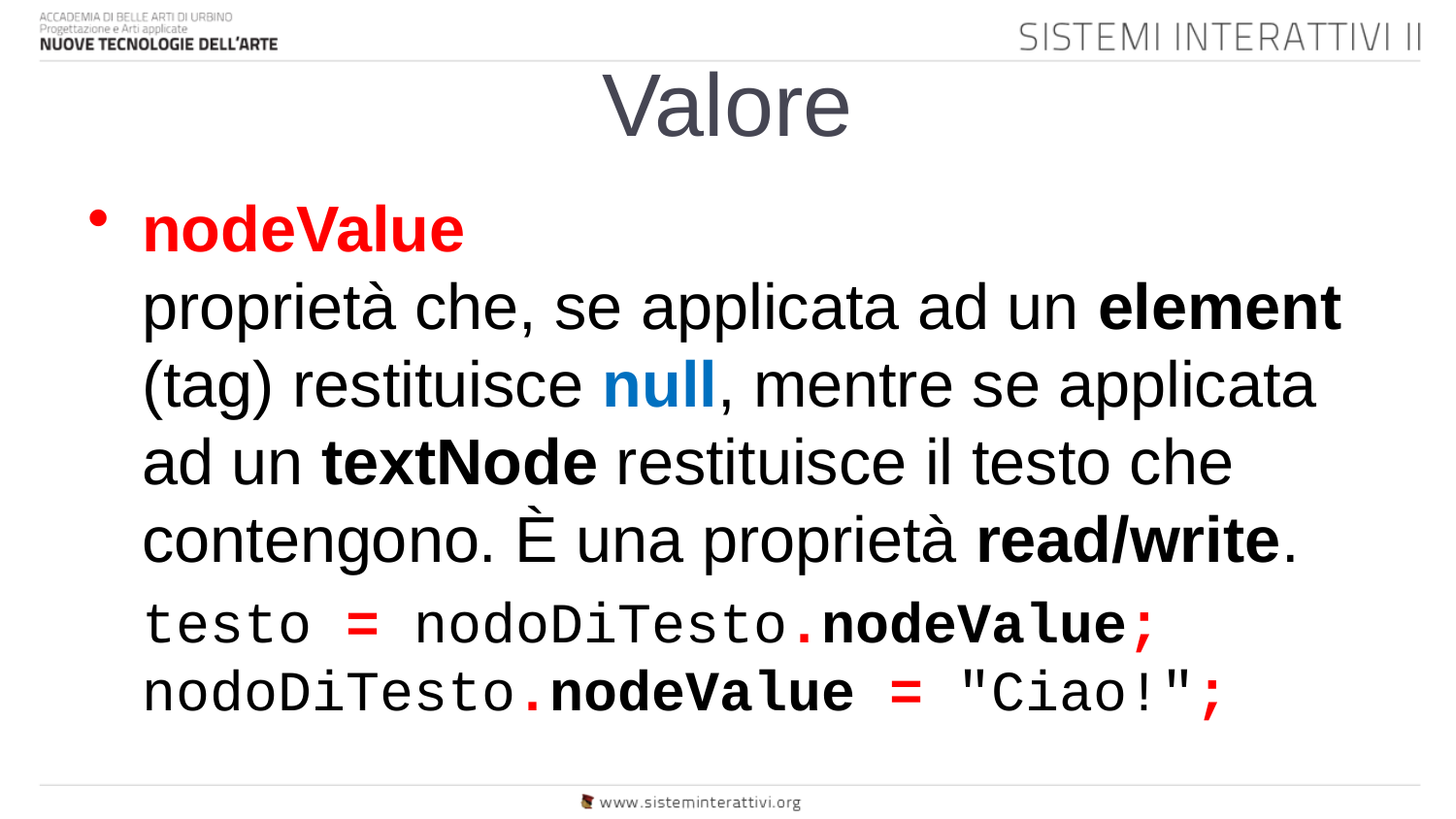

# Valore
nodeValue
proprietà che, se applicata ad un element (tag) restituisce null, mentre se applicata ad un textNode restituisce il testo che contengono. È una proprietà read/write.
	testo = nodoDiTesto.nodeValue;
nodoDiTesto.nodeValue = "Ciao!";